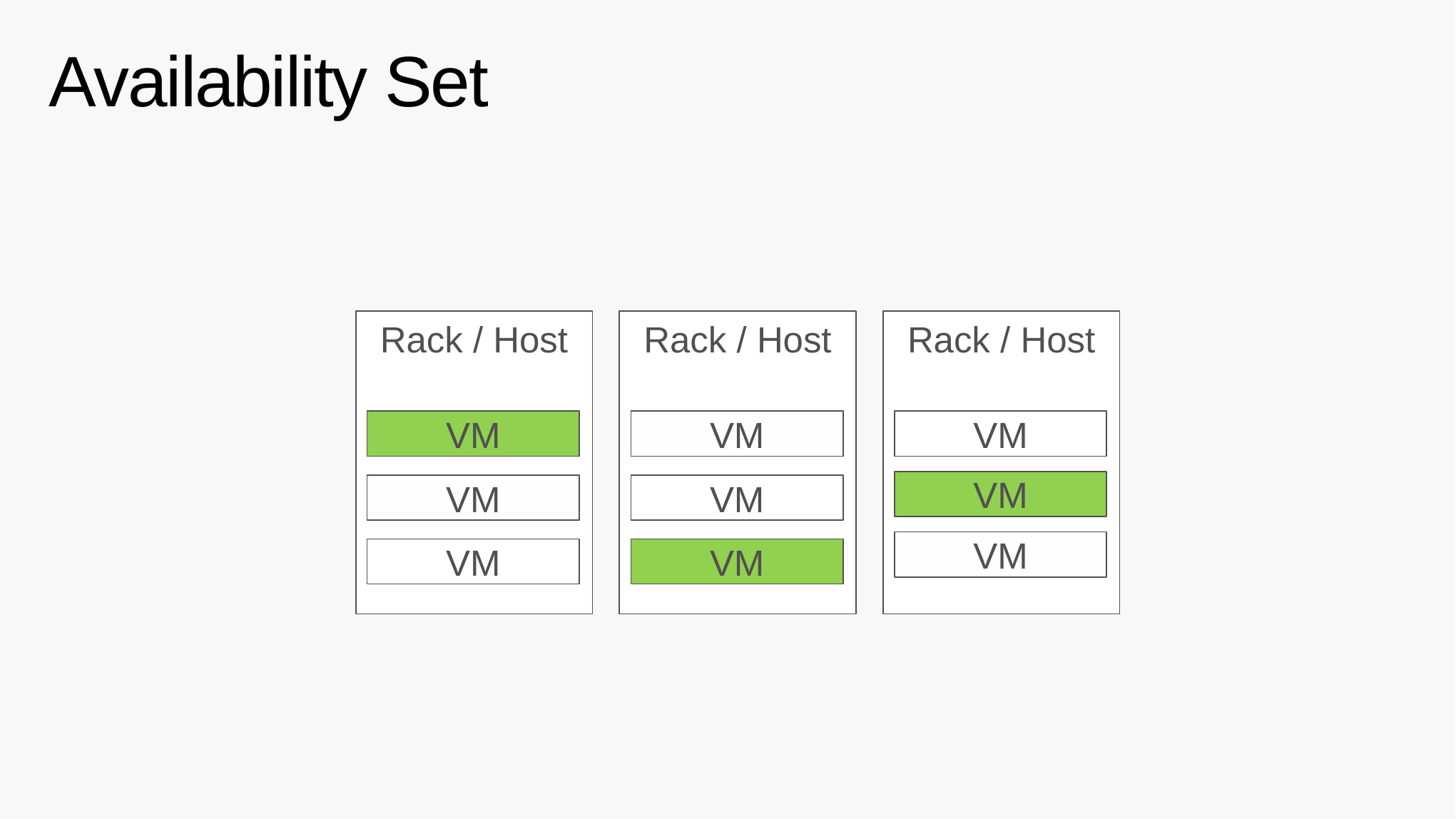

# Availability Set

Rack / Host
Rack / Host
Rack / Host
VM
VM
VM
VM
VM
VM
VM
VM
VM